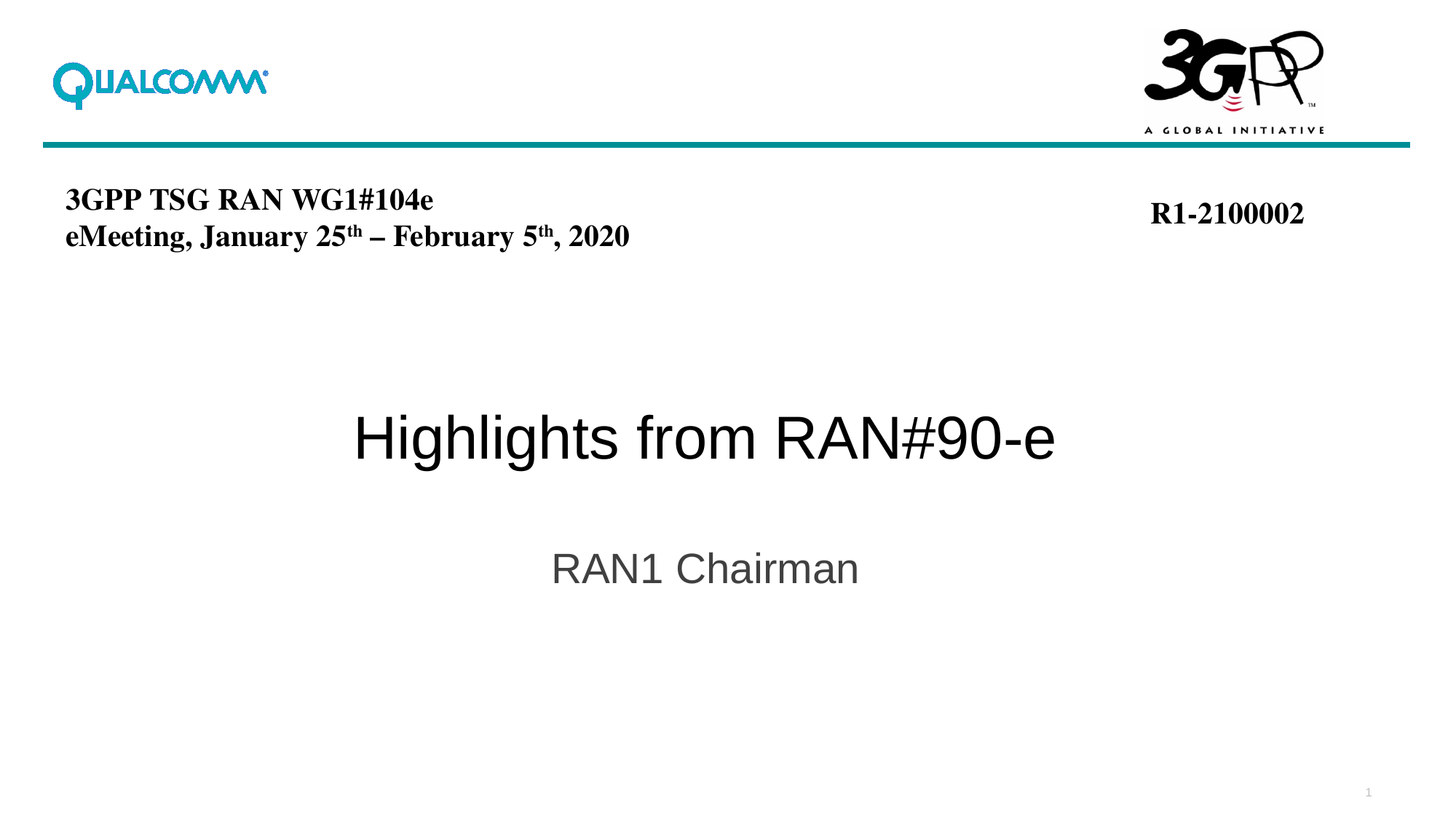

3GPP TSG RAN WG1#104e
eMeeting, January 25th – February 5th, 2020
R1-2100002
Highlights from RAN#90-e

RAN1 Chairman